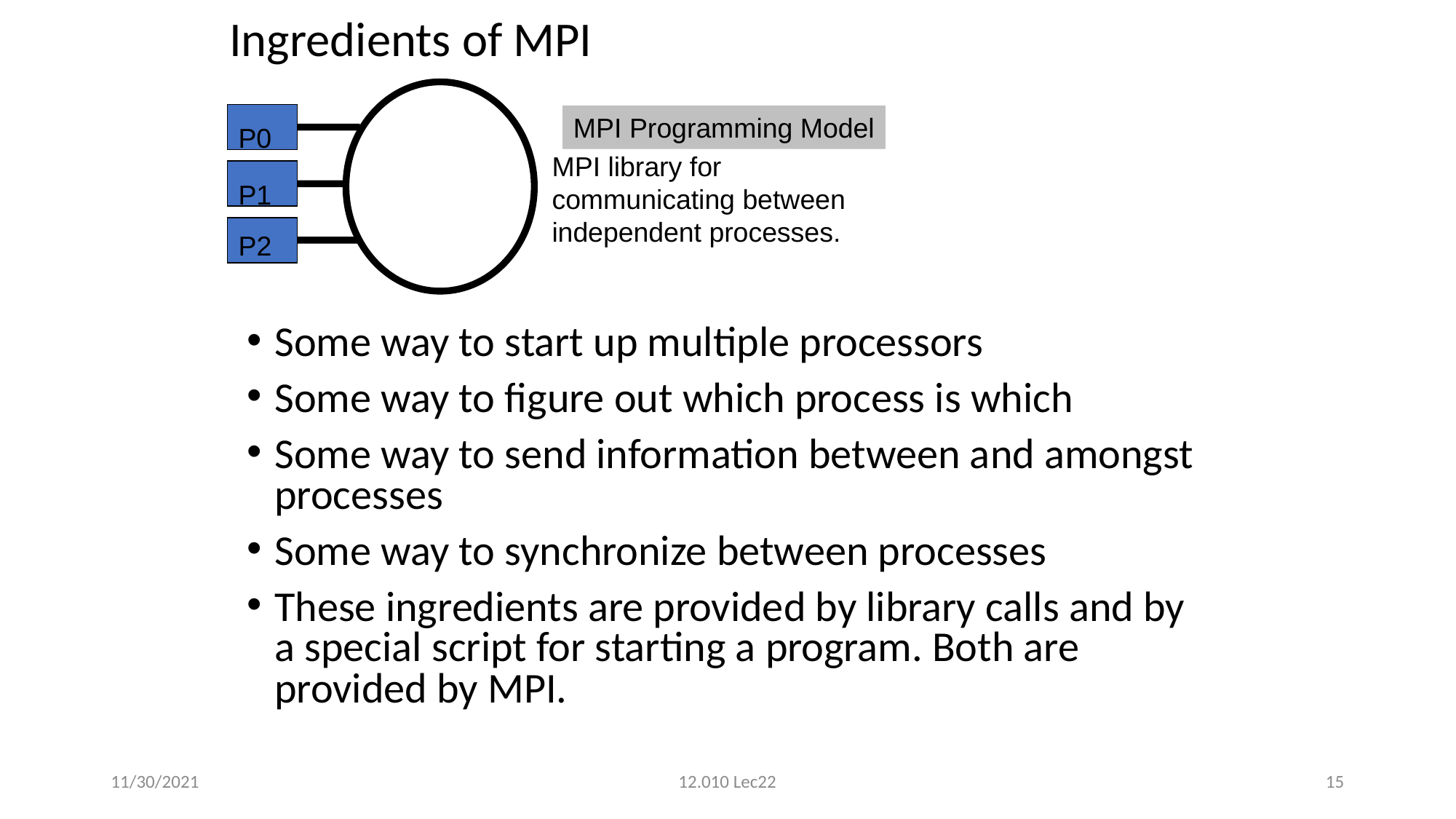

# Ingredients of MPI

MPI Programming Model
P0

MPI library for communicating between independent processes.

P1

P2

Some way to start up multiple processors
Some way to figure out which process is which
Some way to send information between and amongst processes
Some way to synchronize between processes
These ingredients are provided by library calls and by a special script for starting a program. Both are provided by MPI.

11/30/2021
12.010 Lec22
15